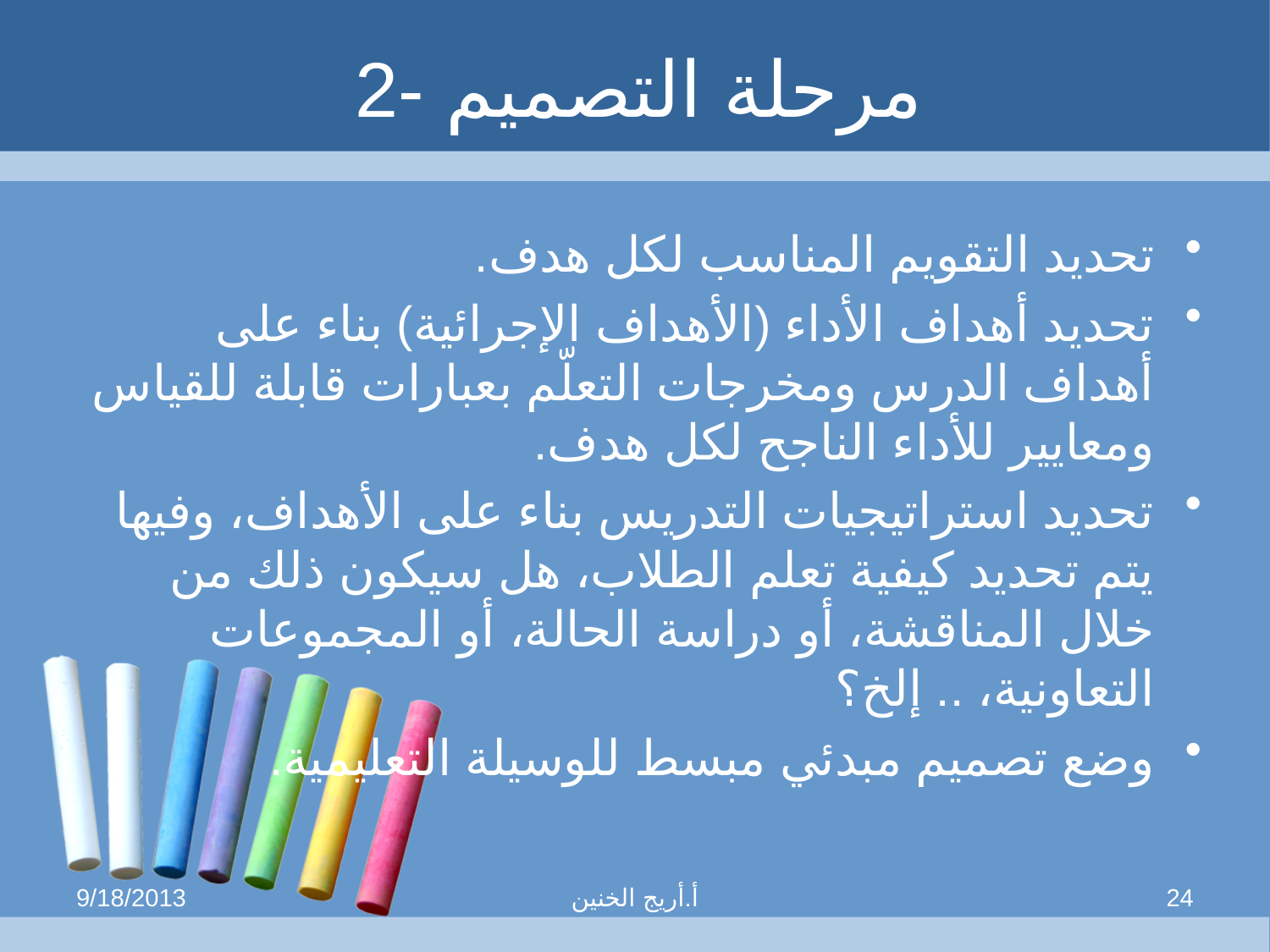

# 2- مرحلة التصميم
تحديد التقويم المناسب لكل هدف.
تحديد أهداف الأداء (الأهداف الإجرائية) بناء على أهداف الدرس ومخرجات التعلّم بعبارات قابلة للقياس ومعايير للأداء الناجح لكل هدف.
تحديد استراتيجيات التدريس بناء على الأهداف، وفيها يتم تحديد كيفية تعلم الطلاب، هل سيكون ذلك من خلال المناقشة، أو دراسة الحالة، أو المجموعات التعاونية، .. إلخ؟
وضع تصميم مبدئي مبسط للوسيلة التعليمية.

9/18/2013
أ.أريج الخنين
24